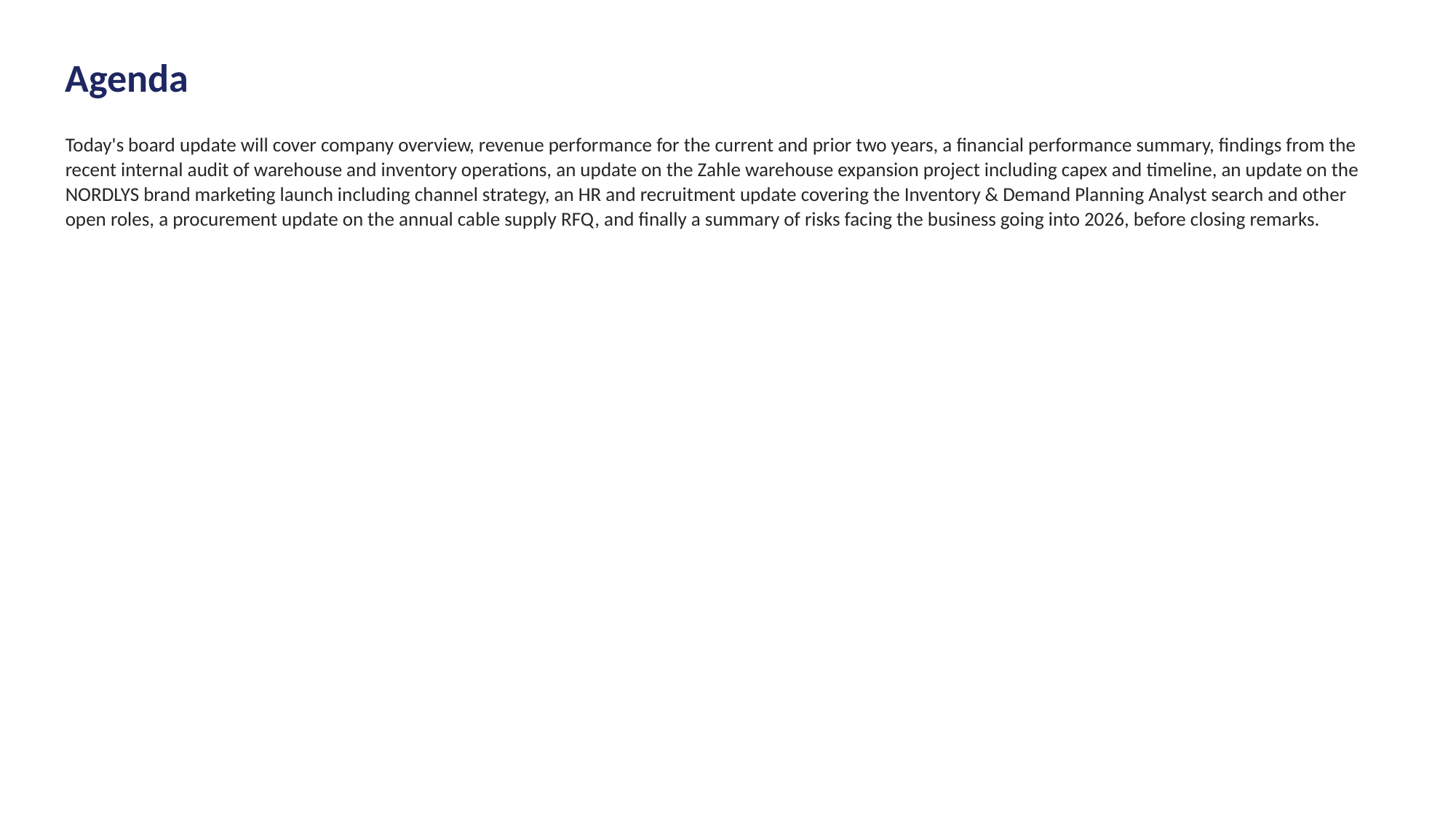

Agenda
Today's board update will cover company overview, revenue performance for the current and prior two years, a financial performance summary, findings from the recent internal audit of warehouse and inventory operations, an update on the Zahle warehouse expansion project including capex and timeline, an update on the NORDLYS brand marketing launch including channel strategy, an HR and recruitment update covering the Inventory & Demand Planning Analyst search and other open roles, a procurement update on the annual cable supply RFQ, and finally a summary of risks facing the business going into 2026, before closing remarks.